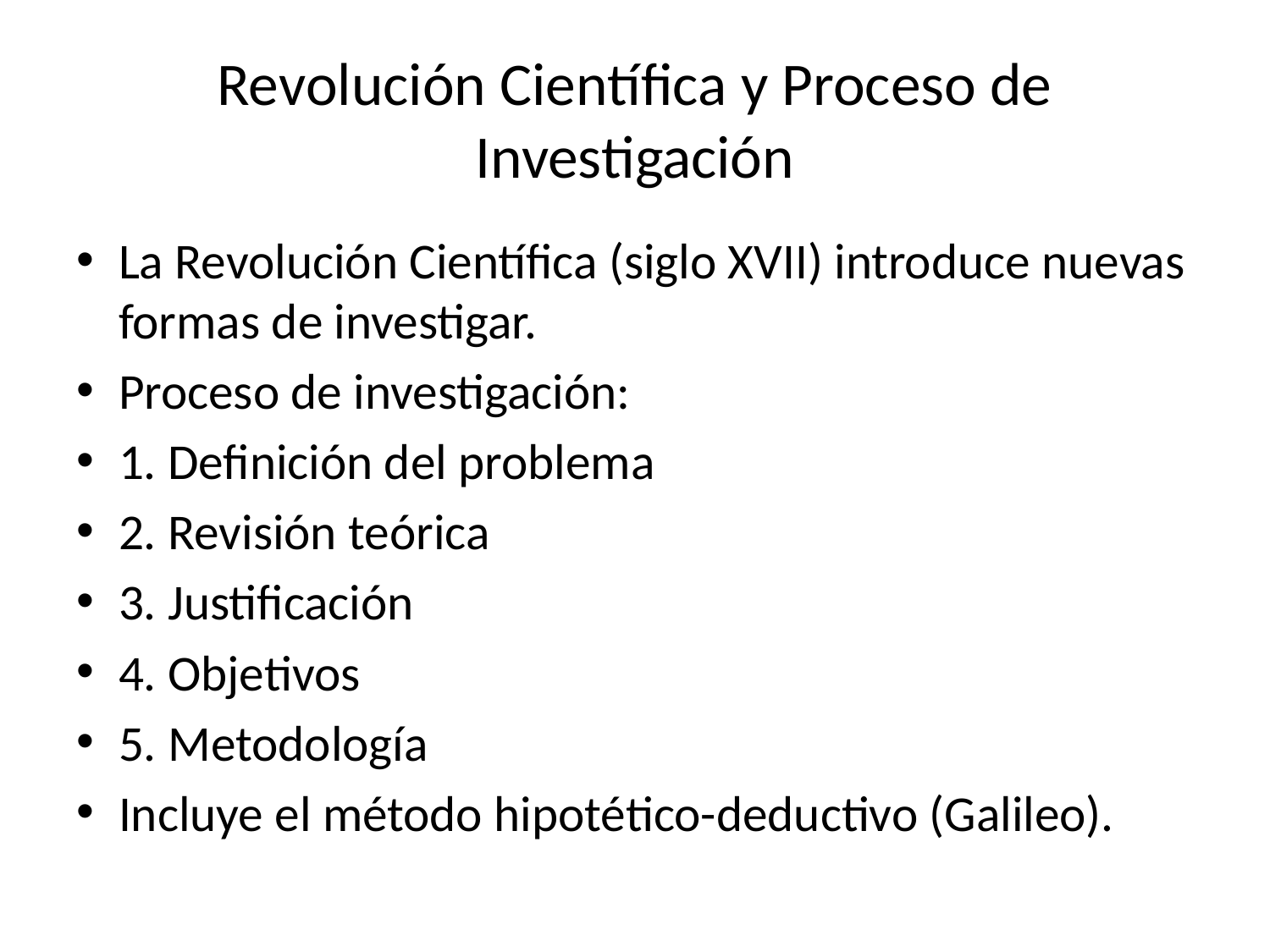

# Revolución Científica y Proceso de Investigación
La Revolución Científica (siglo XVII) introduce nuevas formas de investigar.
Proceso de investigación:
1. Definición del problema
2. Revisión teórica
3. Justificación
4. Objetivos
5. Metodología
Incluye el método hipotético-deductivo (Galileo).